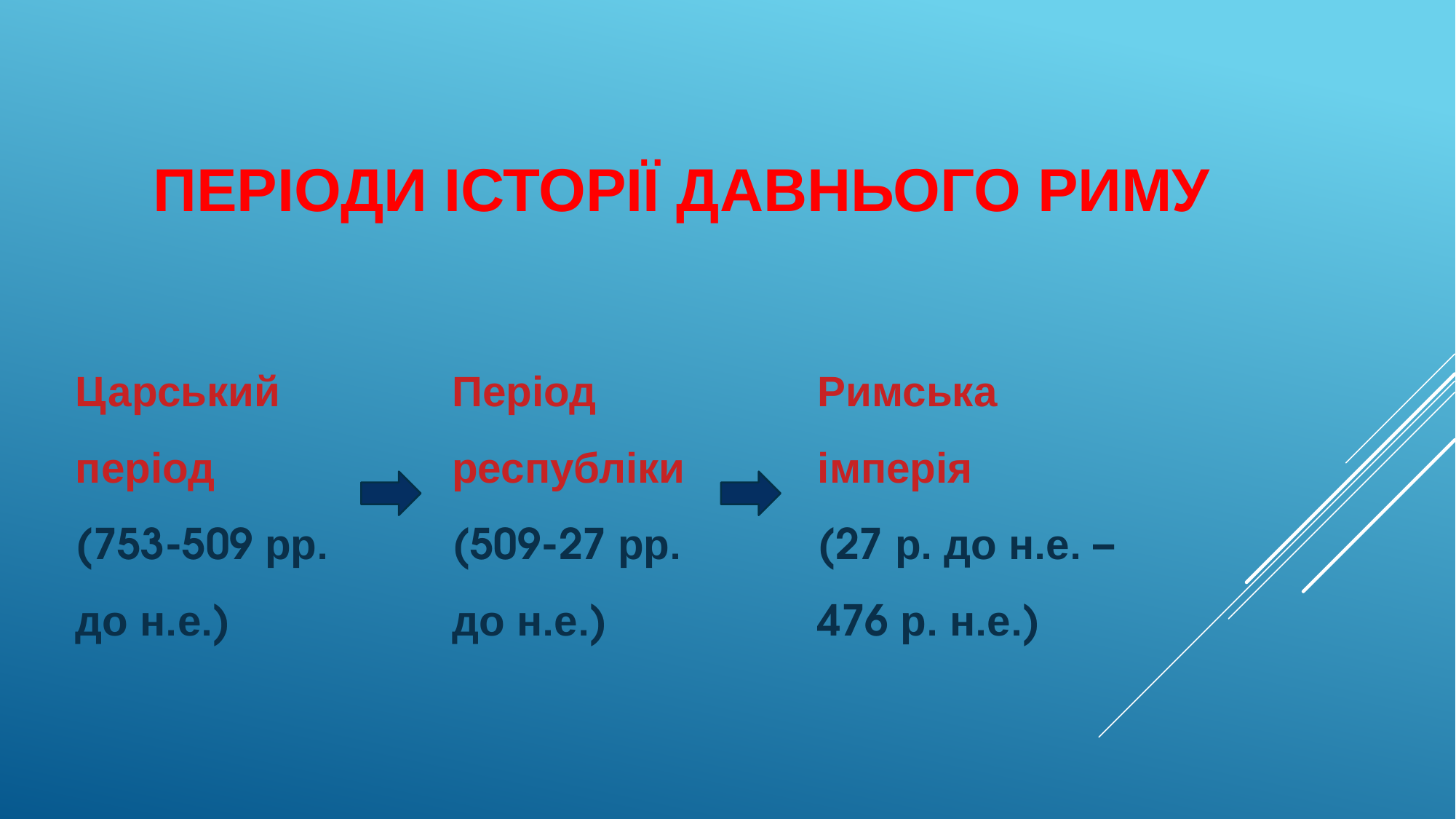

# Періоди історії давнього риму
Царський
період
(753-509 рр.
до н.е.)
Період
республіки
(509-27 рр.
до н.е.)
Римська
імперія
(27 р. до н.е. – 476 р. н.е.)